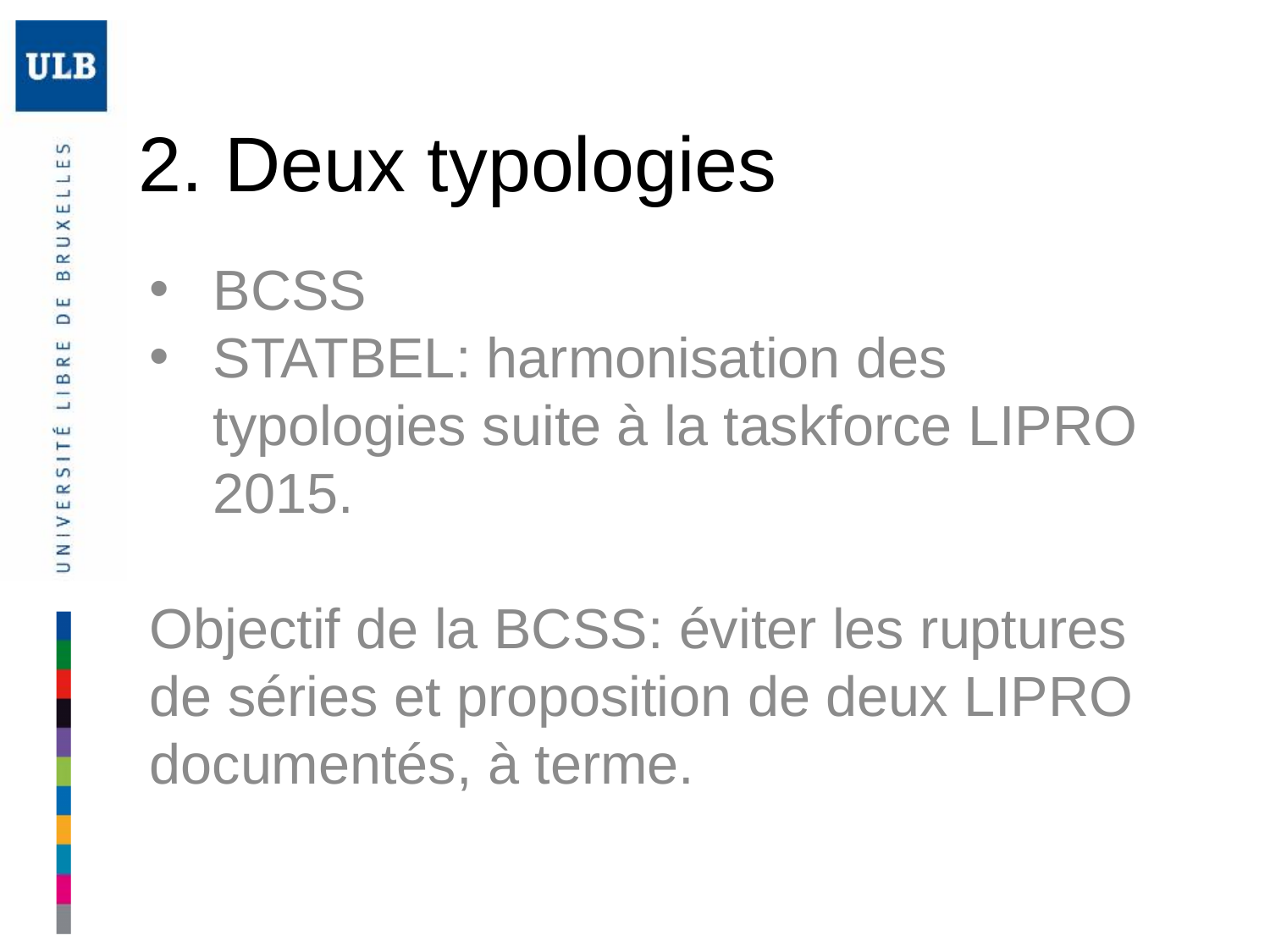

# 2. Deux typologies
BCSS
STATBEL: harmonisation des typologies suite à la taskforce LIPRO 2015.

Objectif de la BCSS: éviter les ruptures de séries et proposition de deux LIPRO documentés, à terme.